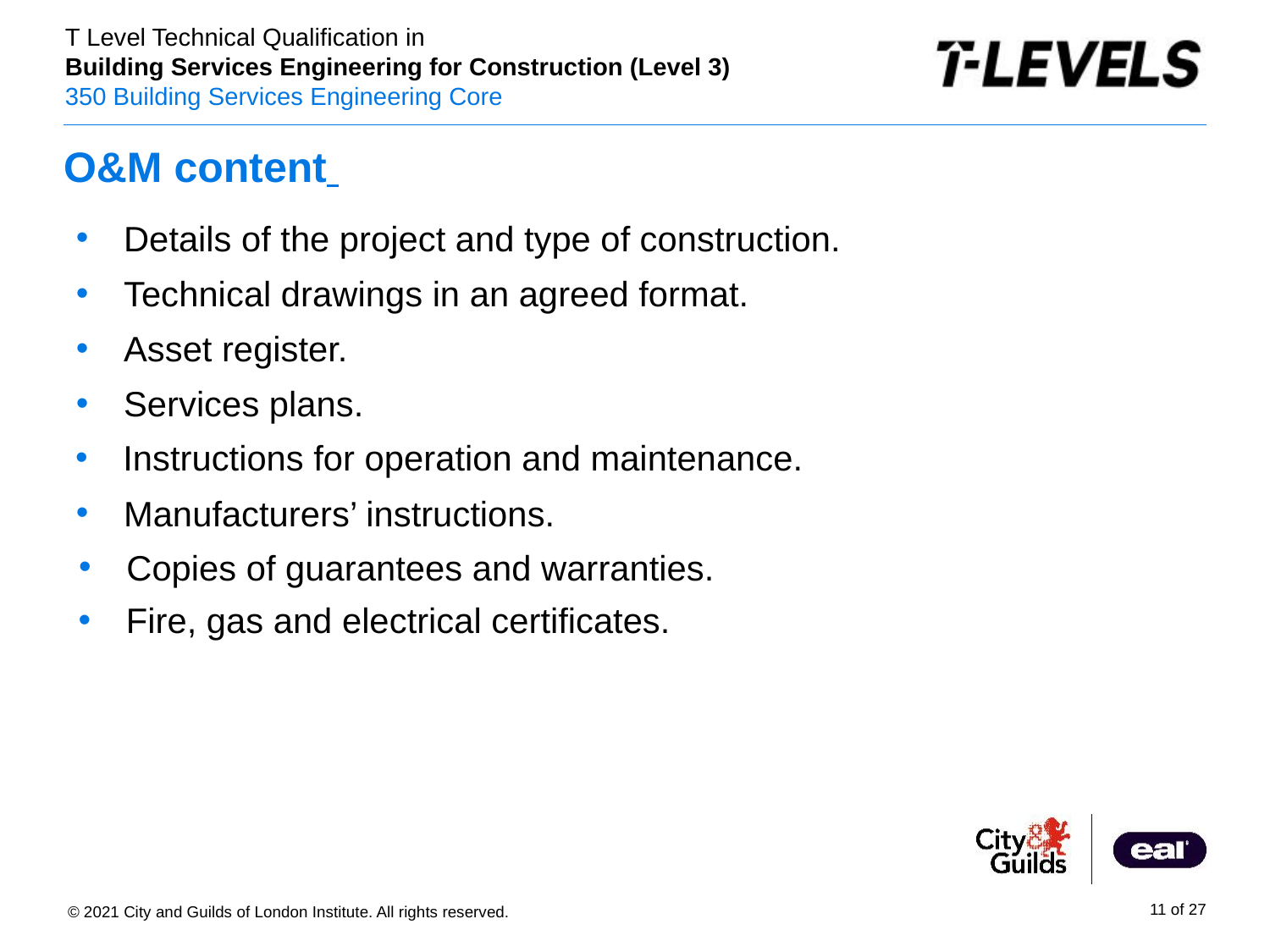

# O&M content
Details of the project and type of construction.
Technical drawings in an agreed format.
Asset register.
Services plans.
Instructions for operation and maintenance.
Manufacturers’ instructions.
Copies of guarantees and warranties.
Fire, gas and electrical certificates.